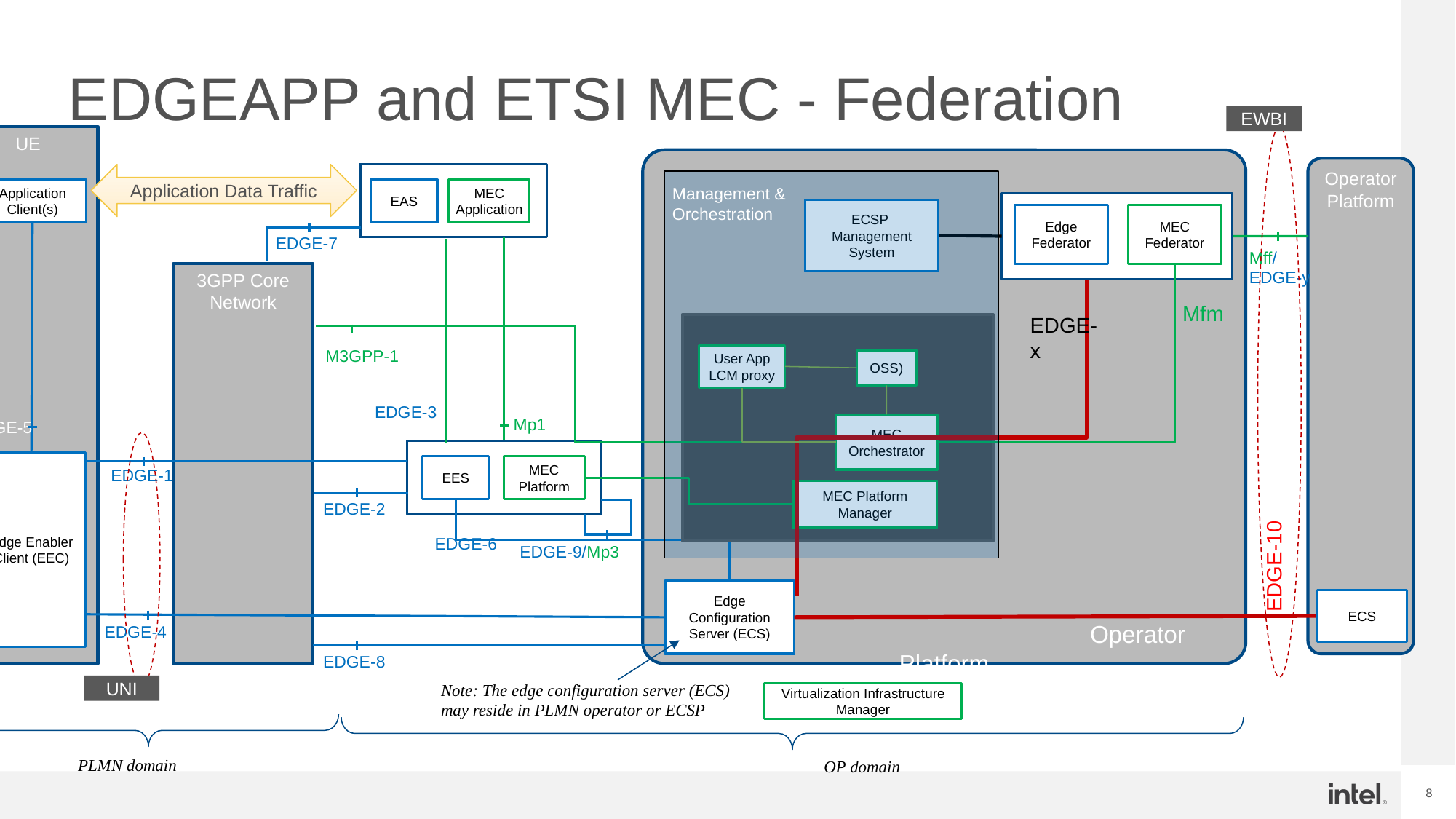

# EDGEAPP and ETSI MEC - Federation
EWBI
UE

                                                                            Operator Platform
Operator Platform

Application Data Traffic

Application Client(s)
EAS
MEC Application
Management & Orchestration

ECSP  Management System
Edge Federator
MEC Federator
EDGE-7
Mff/
EDGE-y
3GPP Core Network

Mfm
EDGE-x

User App LCM proxy
OSS)
MEC Orchestrator
MEC Platform Manager
M3GPP-1
EDGE-3
Mp1
EDGE-5

Edge Enabler Client (EEC)
EES
MEC Platform
EDGE-1
EDGE-2
EDGE-10
EDGE-6
EDGE-9/Mp3

Edge Configuration Server (ECS)
ECS
EDGE-4
EDGE-8
Note: The edge configuration server (ECS) may reside in PLMN operator or ECSP
UNI
Virtualization Infrastructure Manager
PLMN domain
OP domain